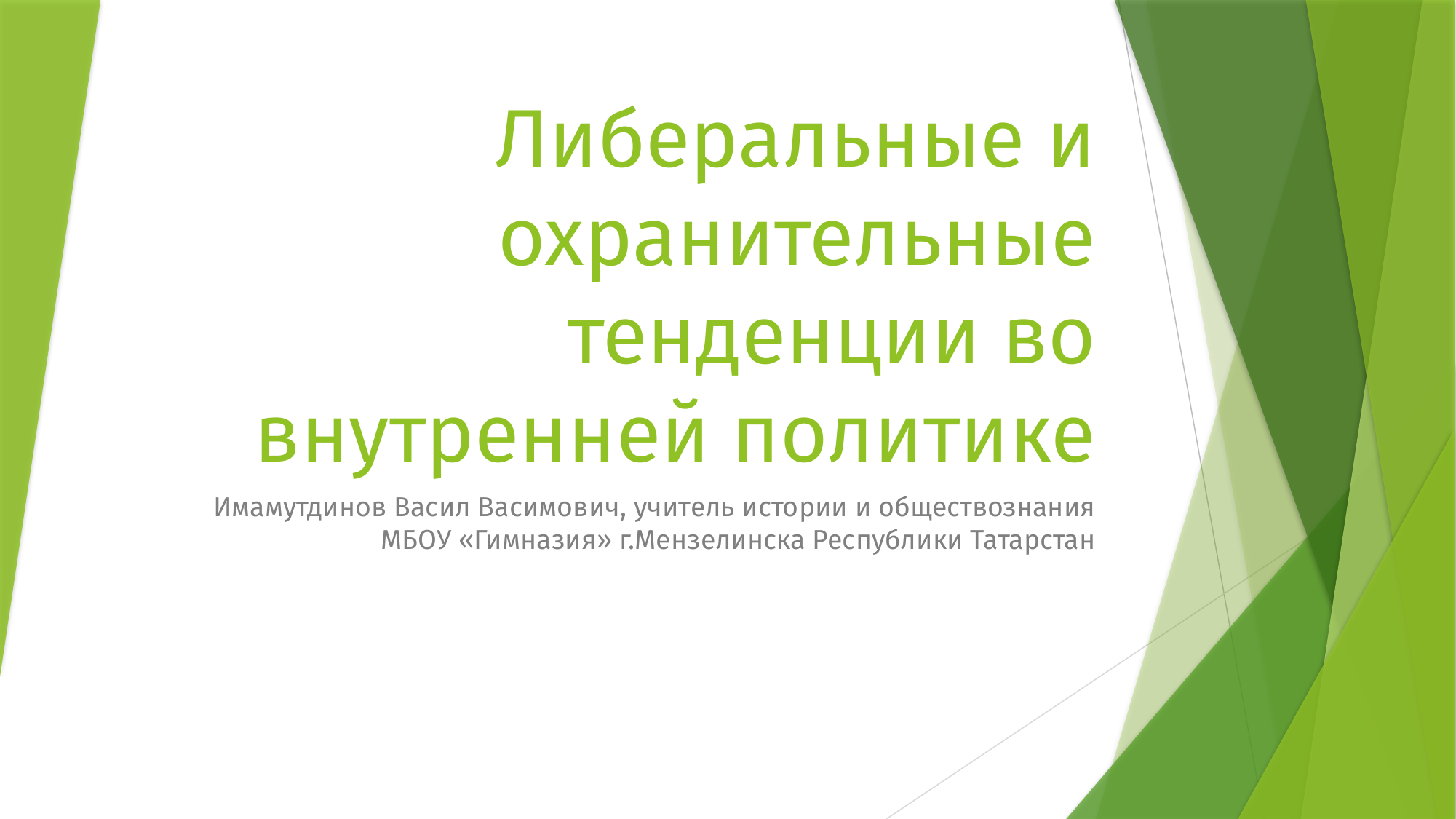

# Либеральные и охранительные тенденции во внутренней политике
Имамутдинов Васил Васимович, учитель истории и обществознания МБОУ «Гимназия» г.Мензелинска Республики Татарстан